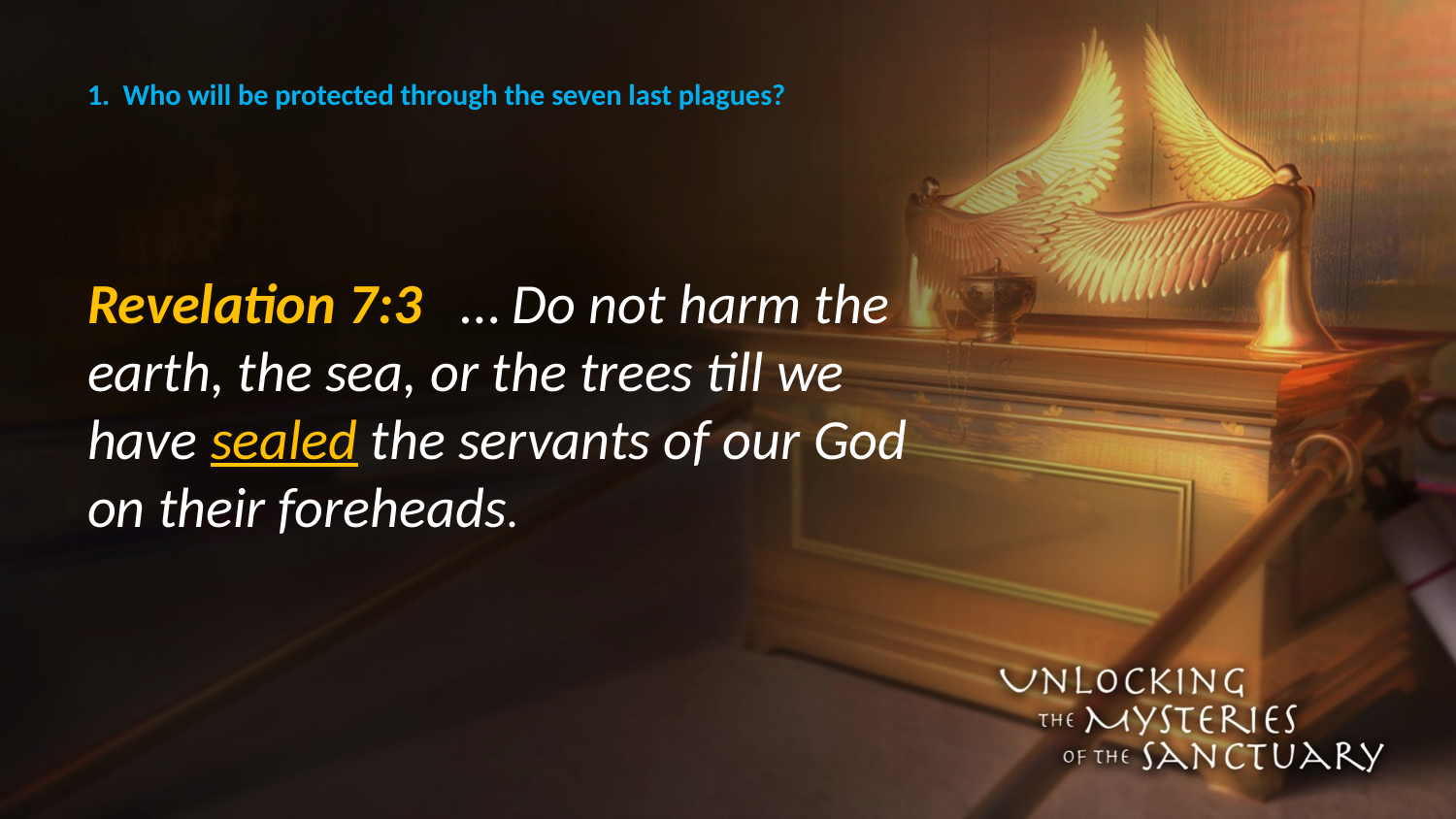

# 1.  Who will be protected through the seven last plagues?

Revelation 7:3   … Do not harm the earth, the sea, or the trees till we have sealed the servants of our God on their foreheads.